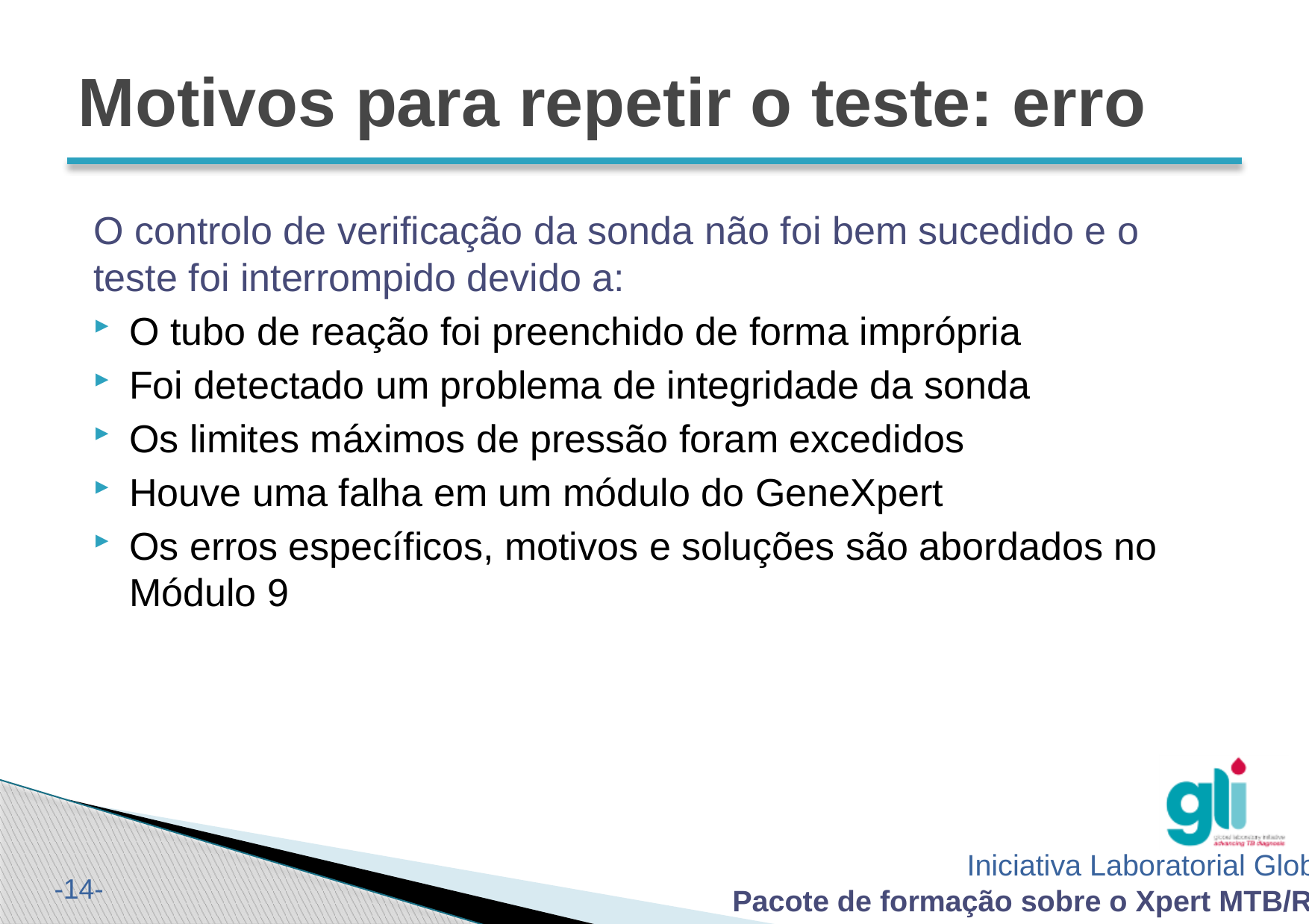

# Motivos para repetir o teste: erro
O controlo de verificação da sonda não foi bem sucedido e o teste foi interrompido devido a:
O tubo de reação foi preenchido de forma imprópria
Foi detectado um problema de integridade da sonda
Os limites máximos de pressão foram excedidos
Houve uma falha em um módulo do GeneXpert
Os erros específicos, motivos e soluções são abordados no Módulo 9